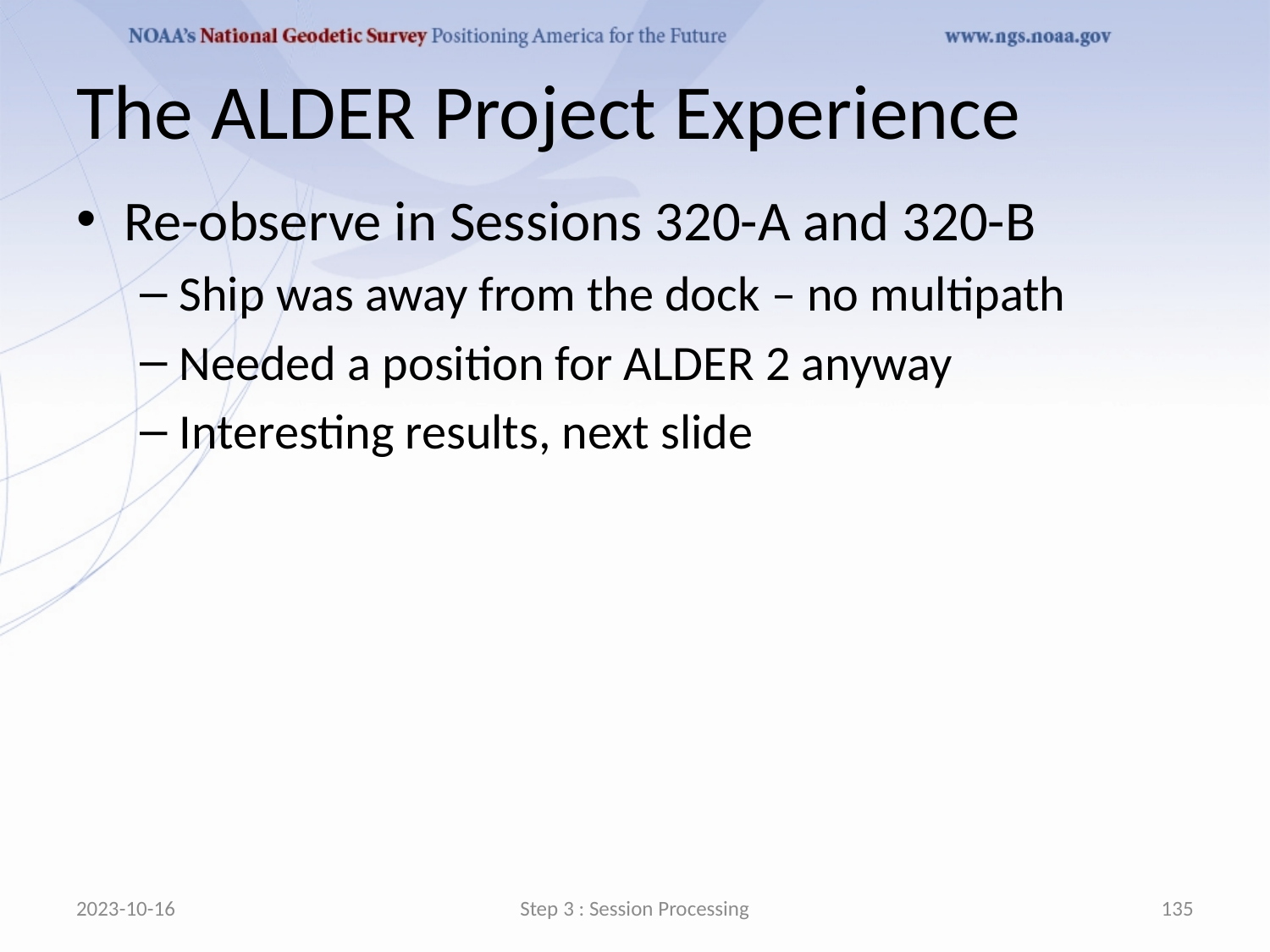

# The ALDER Project Experience
Re-observe in Sessions 320-A and 320-B
Ship was away from the dock – no multipath
Needed a position for ALDER 2 anyway
Interesting results, next slide
2023-10-16
Step 3 : Session Processing
135